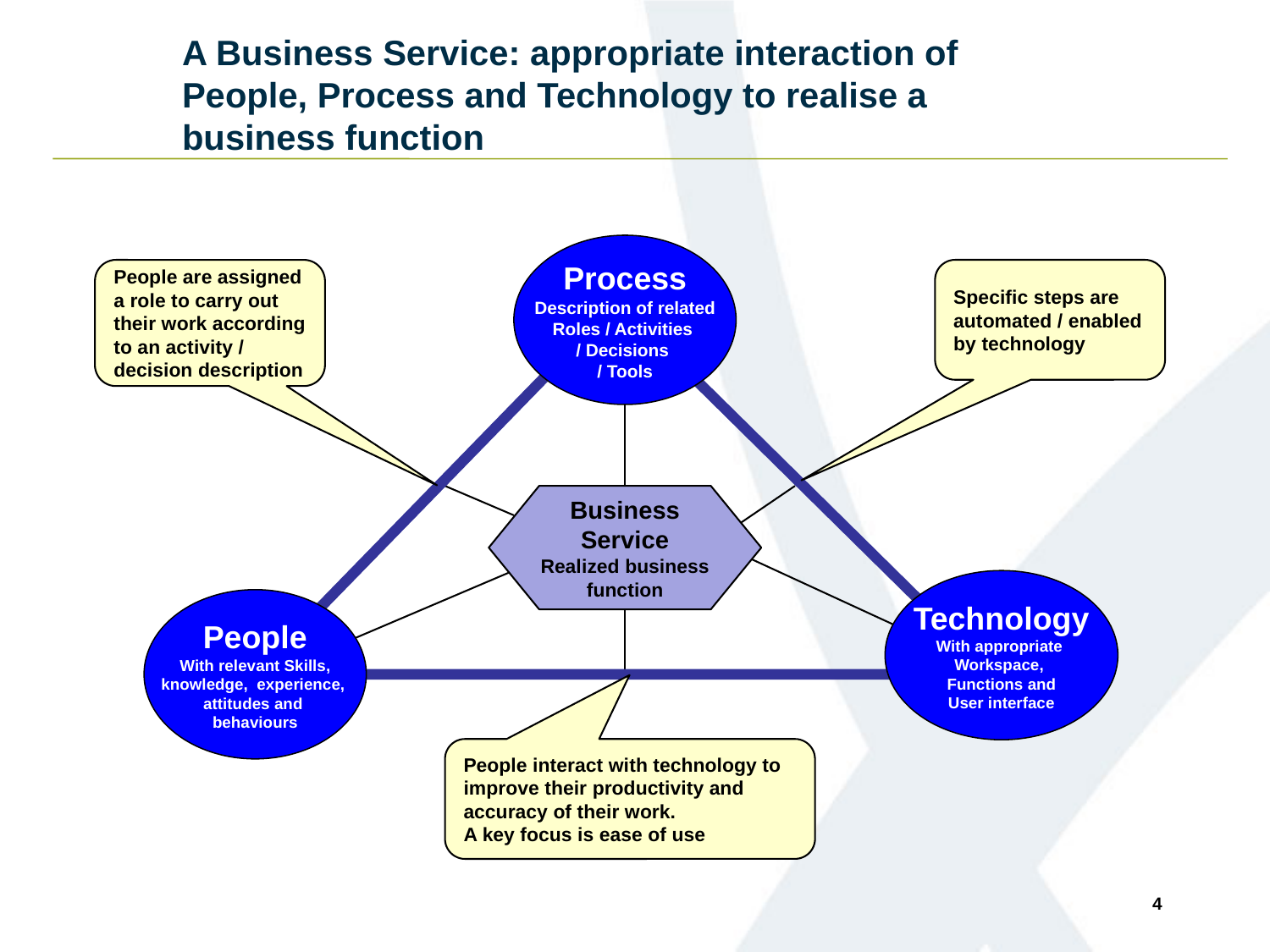

# A Business Service: appropriate interaction of People, Process and Technology to realise a business function
Process
Description of related
Roles / Activities
/ Decisions
/ Tools
People are assigned a role to carry out their work according to an activity / decision description
Specific steps are automated / enabled by technology

Business Service
Realized business function
Technology
With appropriate
Workspace,
Functions and
User interface
People
With relevant Skills,
knowledge,  experience,
attitudes and
behaviours

People interact with technology to improve their productivity and accuracy of their work.
A key focus is ease of use
4